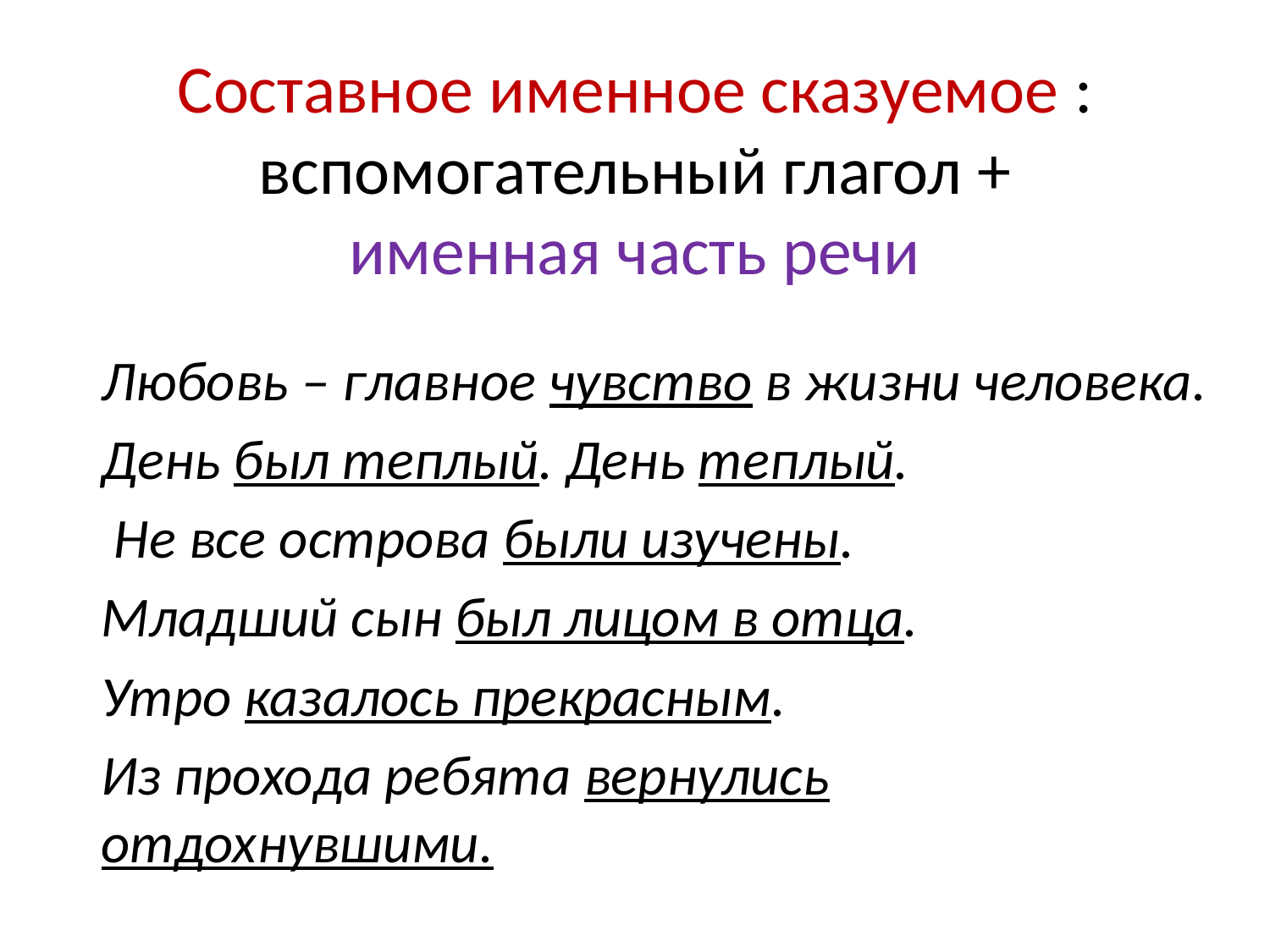

# Составное именное сказуемое : вспомогательный глагол + именная часть речи
Любовь – главное чувство в жизни человека.
День был теплый. День теплый.
 Не все острова были изучены.
Младший сын был лицом в отца.
Утро казалось прекрасным.
Из прохода ребята вернулись отдохнувшими.